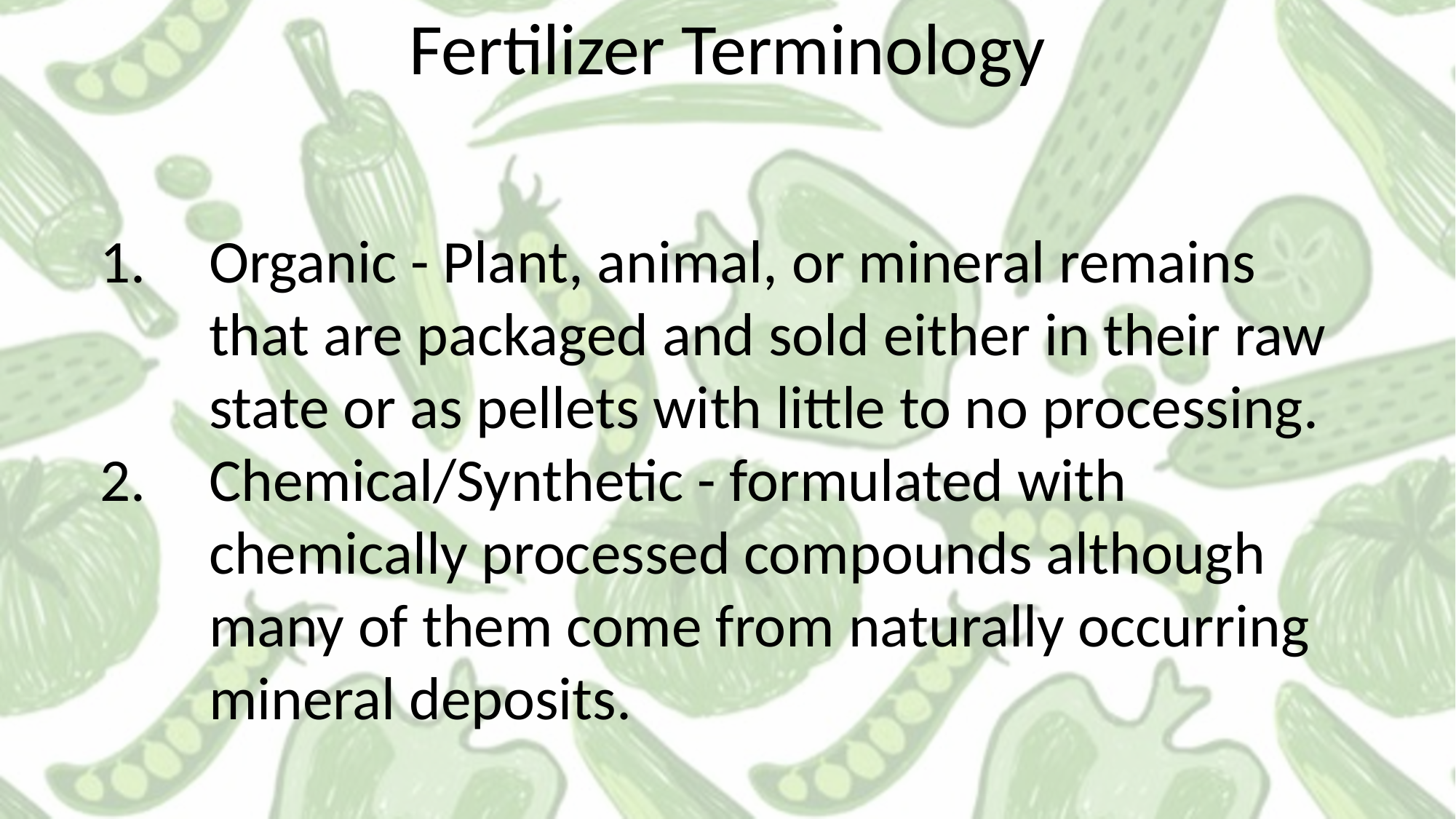

Fertilizer Terminology
Organic - Plant, animal, or mineral remains that are packaged and sold either in their raw state or as pellets with little to no processing.
Chemical/Synthetic - formulated with chemically processed compounds although many of them come from naturally occurring mineral deposits.